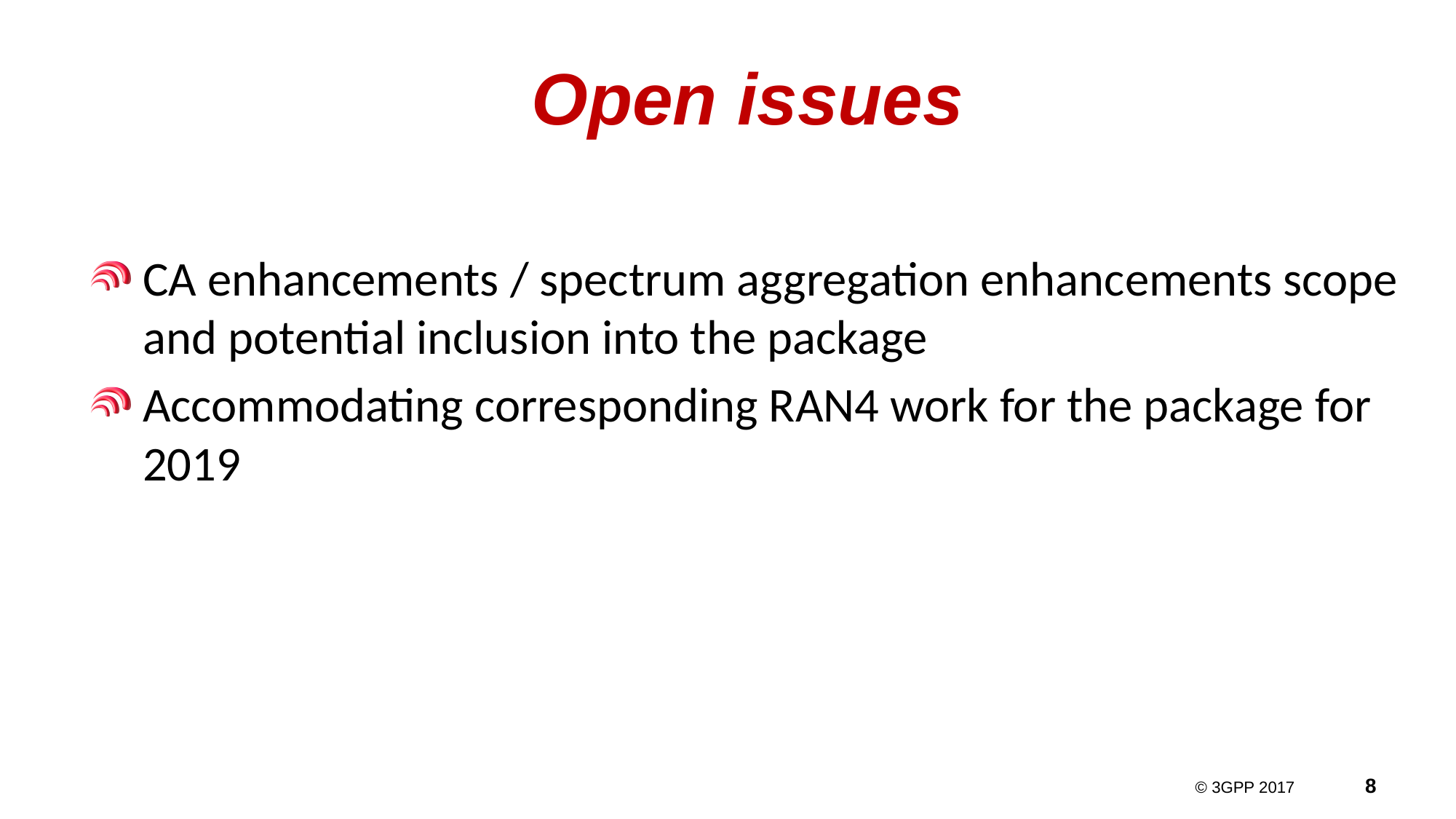

# Open issues

CA enhancements / spectrum aggregation enhancements scope and potential inclusion into the package
Accommodating corresponding RAN4 work for the package for 2019